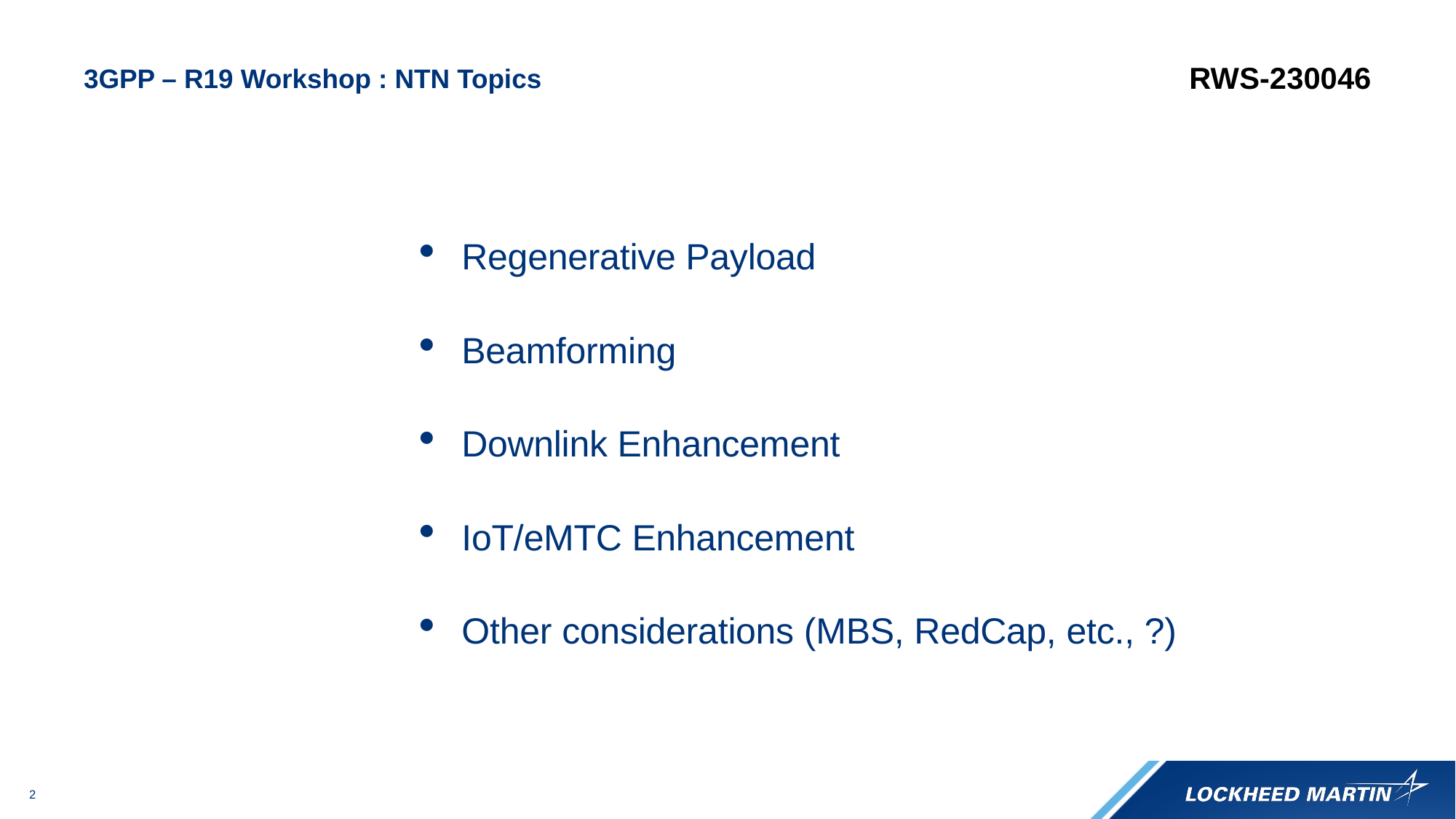

RWS-230046
# 3GPP – R19 Workshop : NTN Topics
Regenerative Payload

Beamforming

Downlink Enhancement

IoT/eMTC Enhancement

Other considerations (MBS, RedCap, etc., ?)